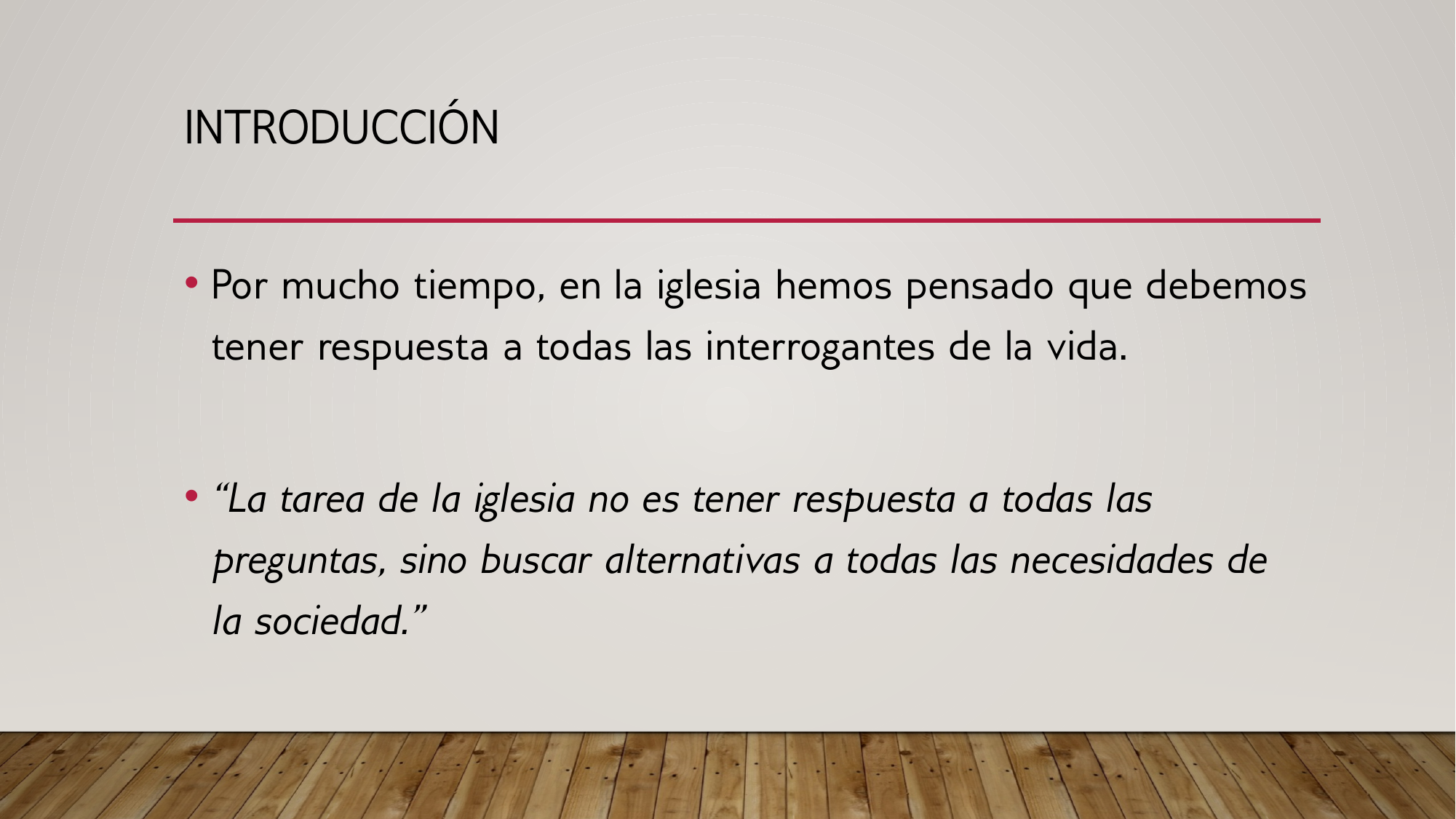

# introducciÓn
Por mucho tiempo, en la iglesia hemos pensado que debemos tener respuesta a todas las interrogantes de la vida.

“La tarea de la iglesia no es tener respuesta a todas las preguntas, sino buscar alternativas a todas las necesidades de la sociedad.”